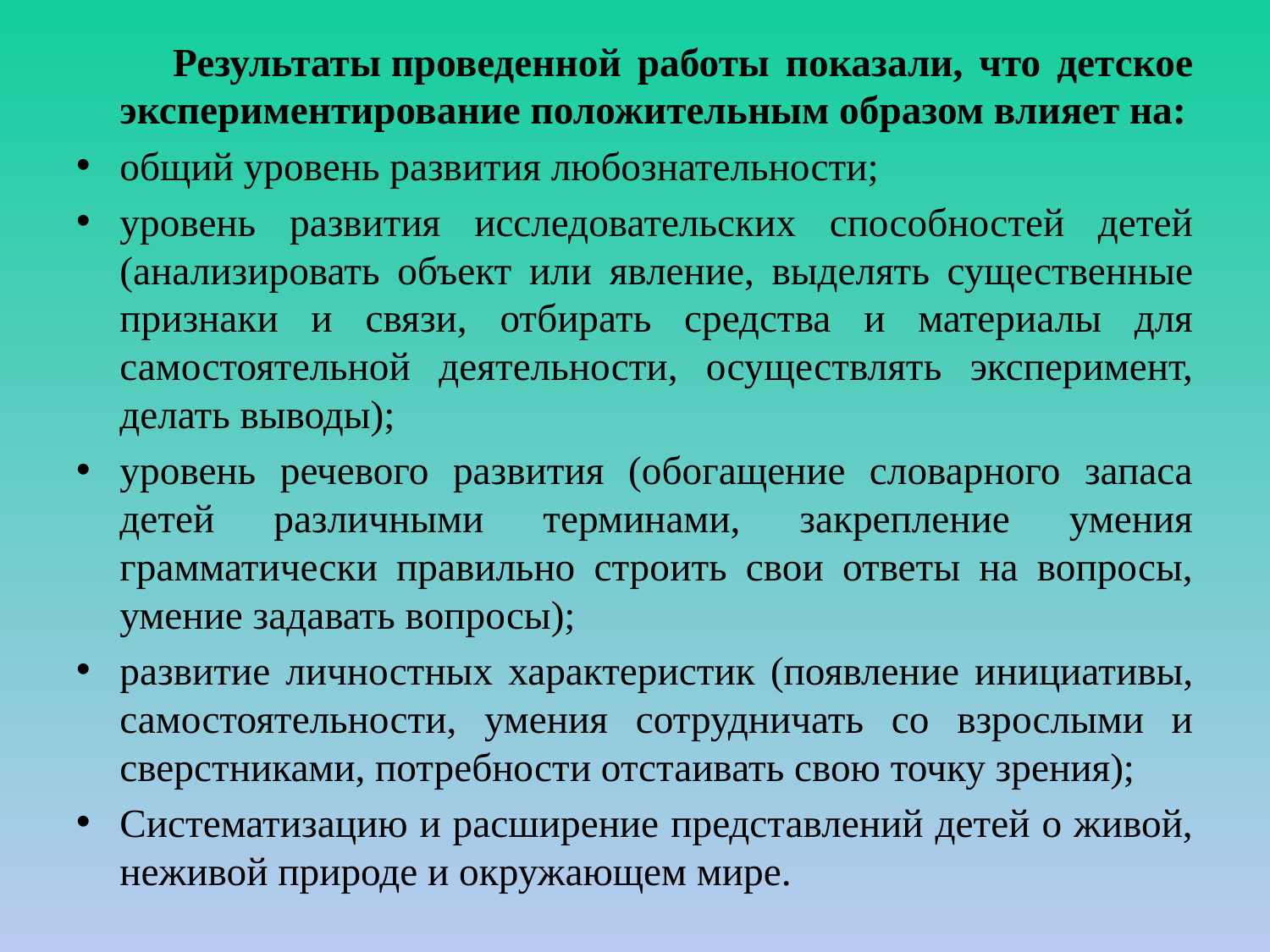

Результаты проведенной работы показали, что детское экспериментирование положительным образом влияет на:
общий уровень развития любознательности;
уровень развития исследовательских способностей детей (анализировать объект или явление, выделять существенные признаки и связи, отбирать средства и материалы для самостоятельной деятельности, осуществлять эксперимент, делать выводы);
уровень речевого развития (обогащение словарного запаса детей различными терминами, закрепление умения грамматически правильно строить свои ответы на вопросы, умение задавать вопросы);
развитие личностных характеристик (появление инициативы, самостоятельности, умения сотрудничать со взрослыми и сверстниками, потребности отстаивать свою точку зрения);
Систематизацию и расширение представлений детей о живой, неживой природе и окружающем мире.

#